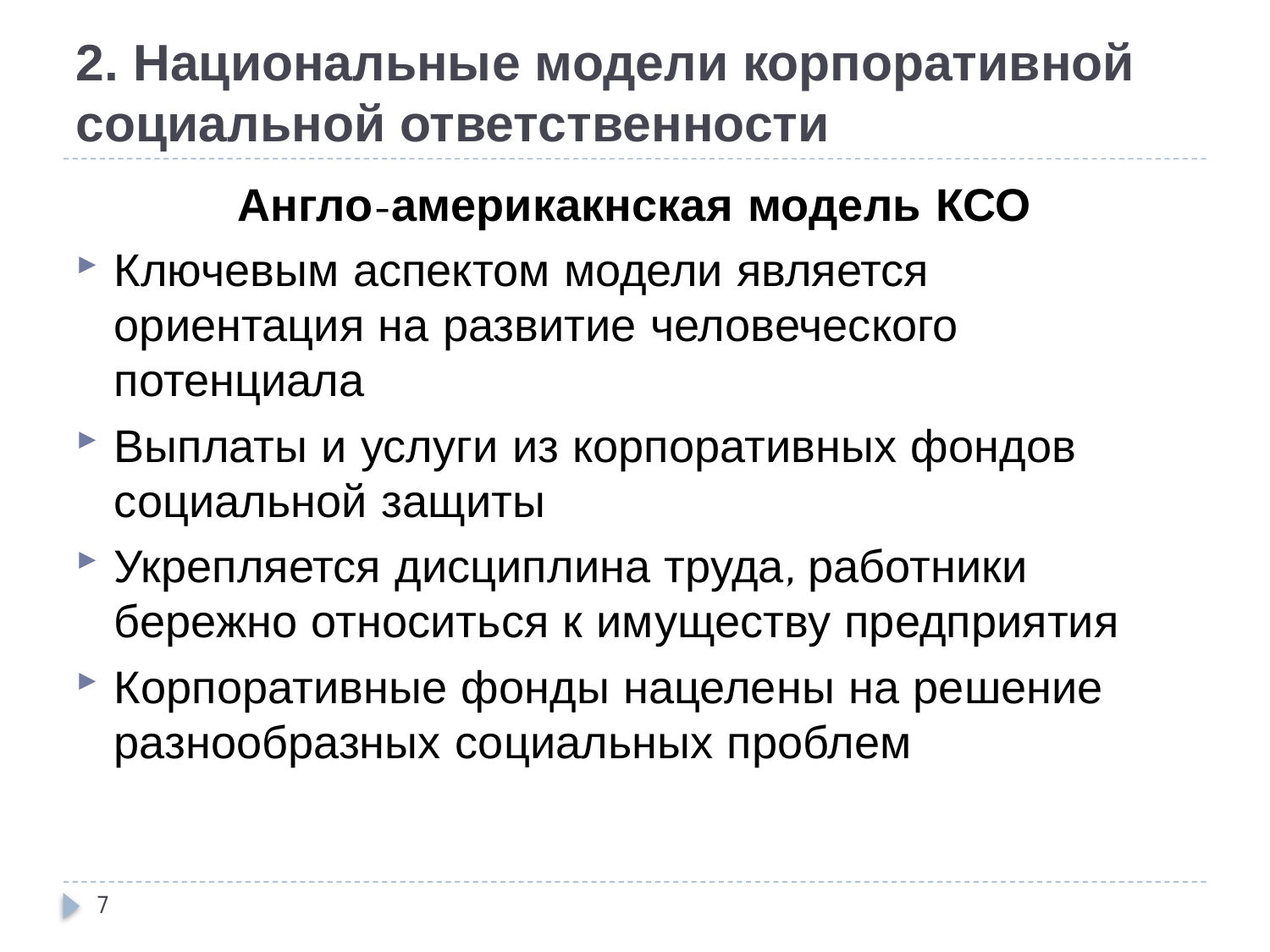

# 2. Национальные модели корпоративной социальной ответственности
Англо-америкакнская модель КСО
Ключевым аспектом модели является ориентация на развитие человеческого потенциала
Выплаты и услуги из корпоративных фондов социальной защиты
Укрепляется дисциплина труда, работники бережно относиться к имуществу предприятия
Корпоративные фонды нацелены на решение разнообразных социальных проблем

7